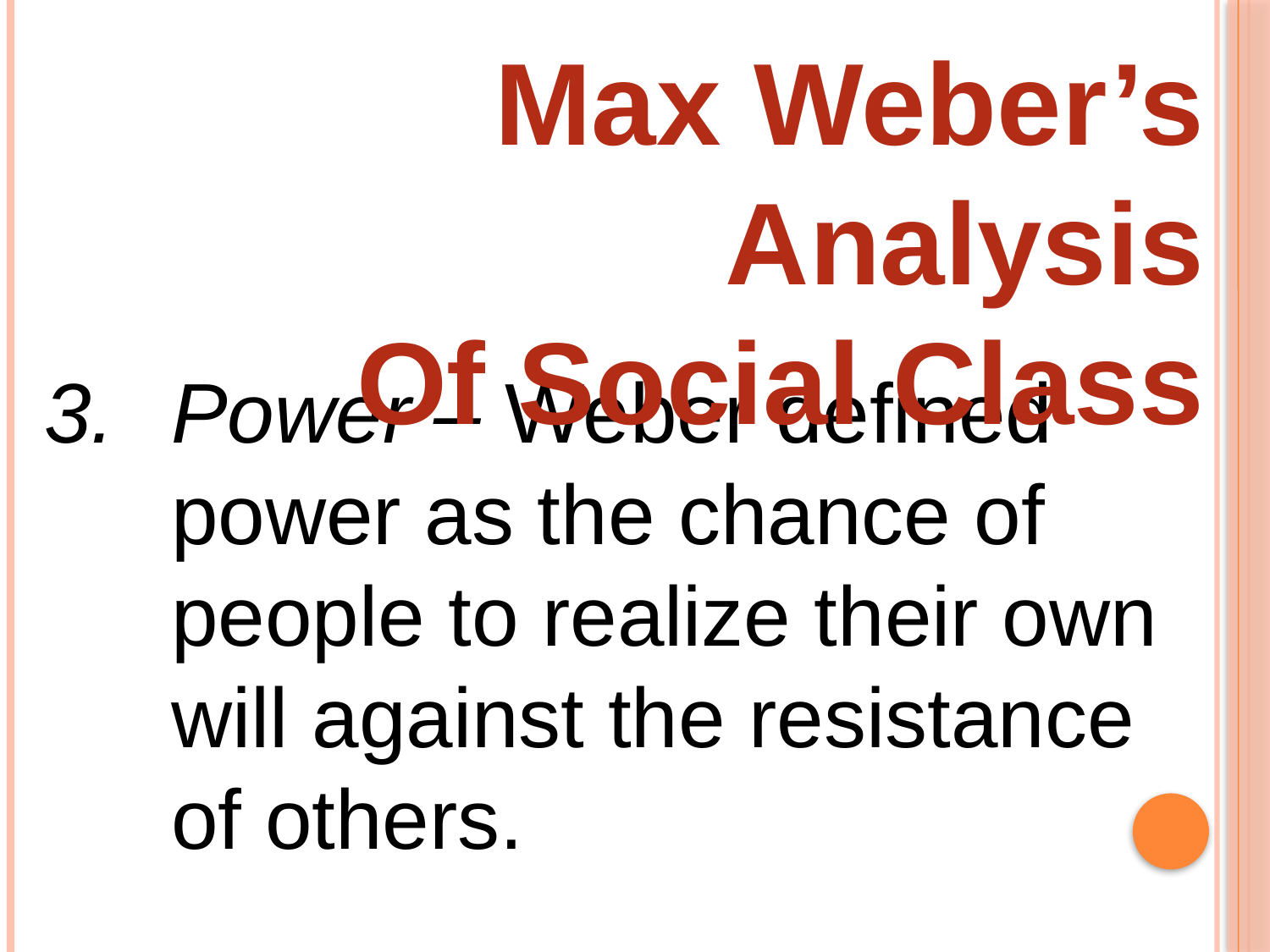

Max Weber’s Analysis
Of Social Class
Power – Weber defined power as the chance of people to realize their own will against the resistance of others.